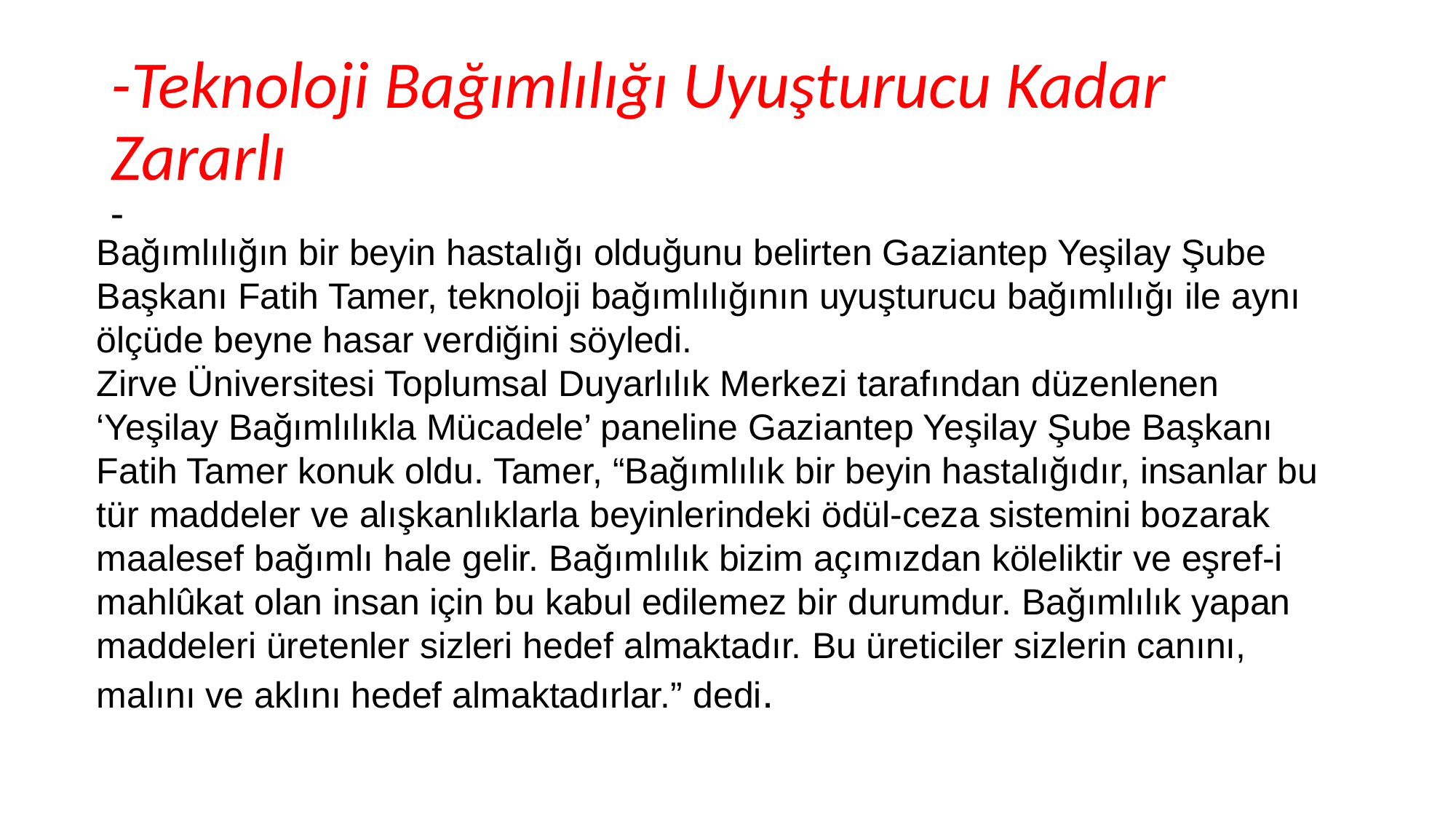

# -Teknoloji Bağımlılığı Uyuşturucu Kadar Zararlı
-
Bağımlılığın bir beyin hastalığı olduğunu belirten Gaziantep Yeşilay Şube Başkanı Fatih Tamer, teknoloji bağımlılığının uyuşturucu bağımlılığı ile aynı ölçüde beyne hasar verdiğini söyledi.
Zirve Üniversitesi Toplumsal Duyarlılık Merkezi tarafından düzenlenen ‘Yeşilay Bağımlılıkla Mücadele’ paneline Gaziantep Yeşilay Şube Başkanı Fatih Tamer konuk oldu. Tamer, “Bağımlılık bir beyin hastalığıdır, insanlar bu tür maddeler ve alışkanlıklarla beyinlerindeki ödül-ceza sistemini bozarak maalesef bağımlı hale gelir. Bağımlılık bizim açımızdan köleliktir ve eşref-i mahlûkat olan insan için bu kabul edilemez bir durumdur. Bağımlılık yapan maddeleri üretenler sizleri hedef almaktadır. Bu üreticiler sizlerin canını, malını ve aklını hedef almaktadırlar.” dedi.